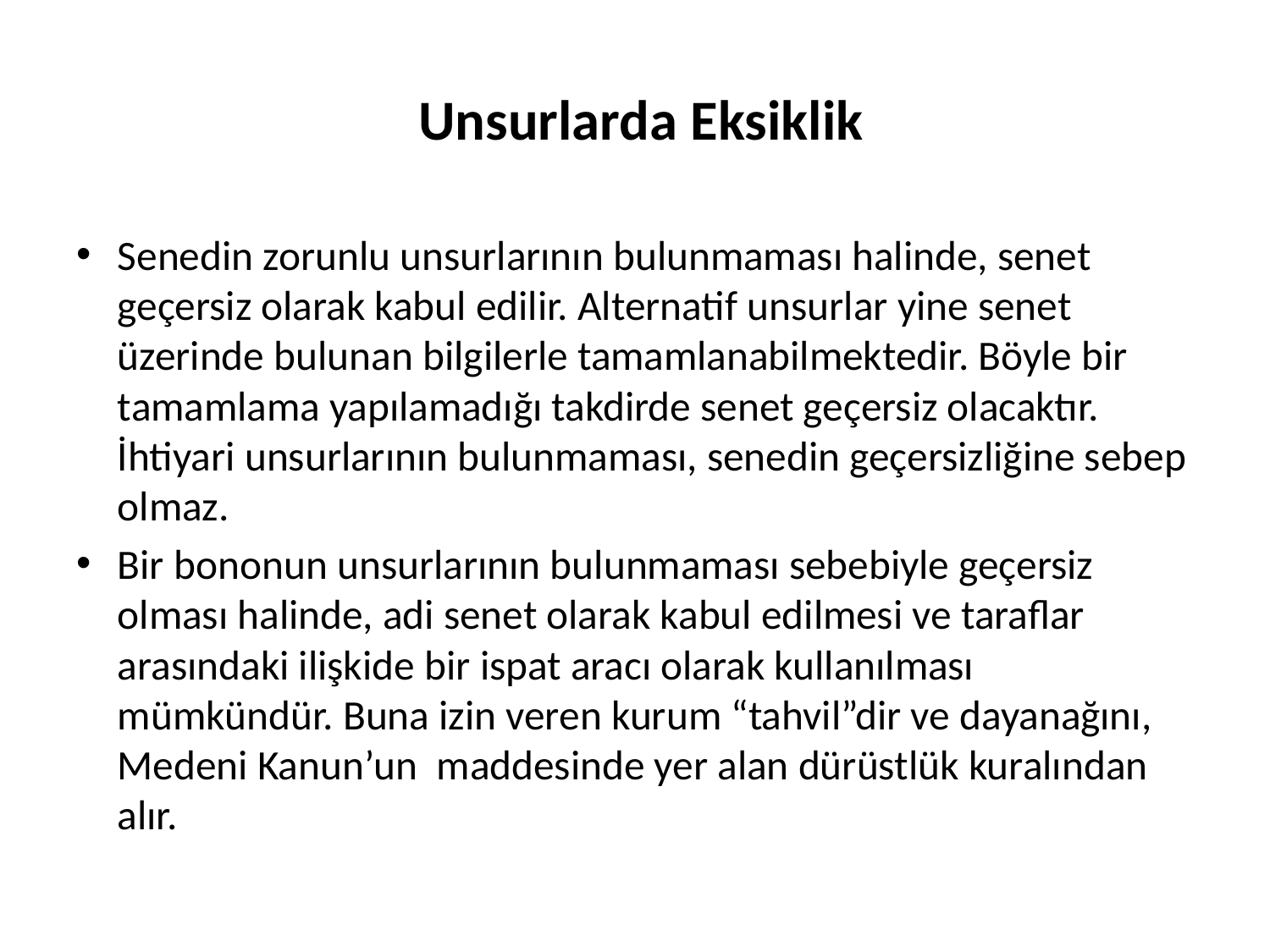

# Unsurlarda Eksiklik
Senedin zorunlu unsurlarının bulunmaması halinde, senet geçersiz olarak kabul edilir. Alternatif unsurlar yine senet üzerinde bulunan bilgilerle tamamlanabilmektedir. Böyle bir tamamlama yapılamadığı takdirde senet geçersiz olacaktır. İhtiyari unsurlarının bulunmaması, senedin geçersizliğine sebep olmaz.
Bir bononun unsurlarının bulunmaması sebebiyle geçersiz olması halinde, adi senet olarak kabul edilmesi ve taraflar arasındaki ilişkide bir ispat aracı olarak kullanılması mümkündür. Buna izin veren kurum “tahvil”dir ve dayanağını, Medeni Kanun’un  maddesinde yer alan dürüstlük kuralından alır.